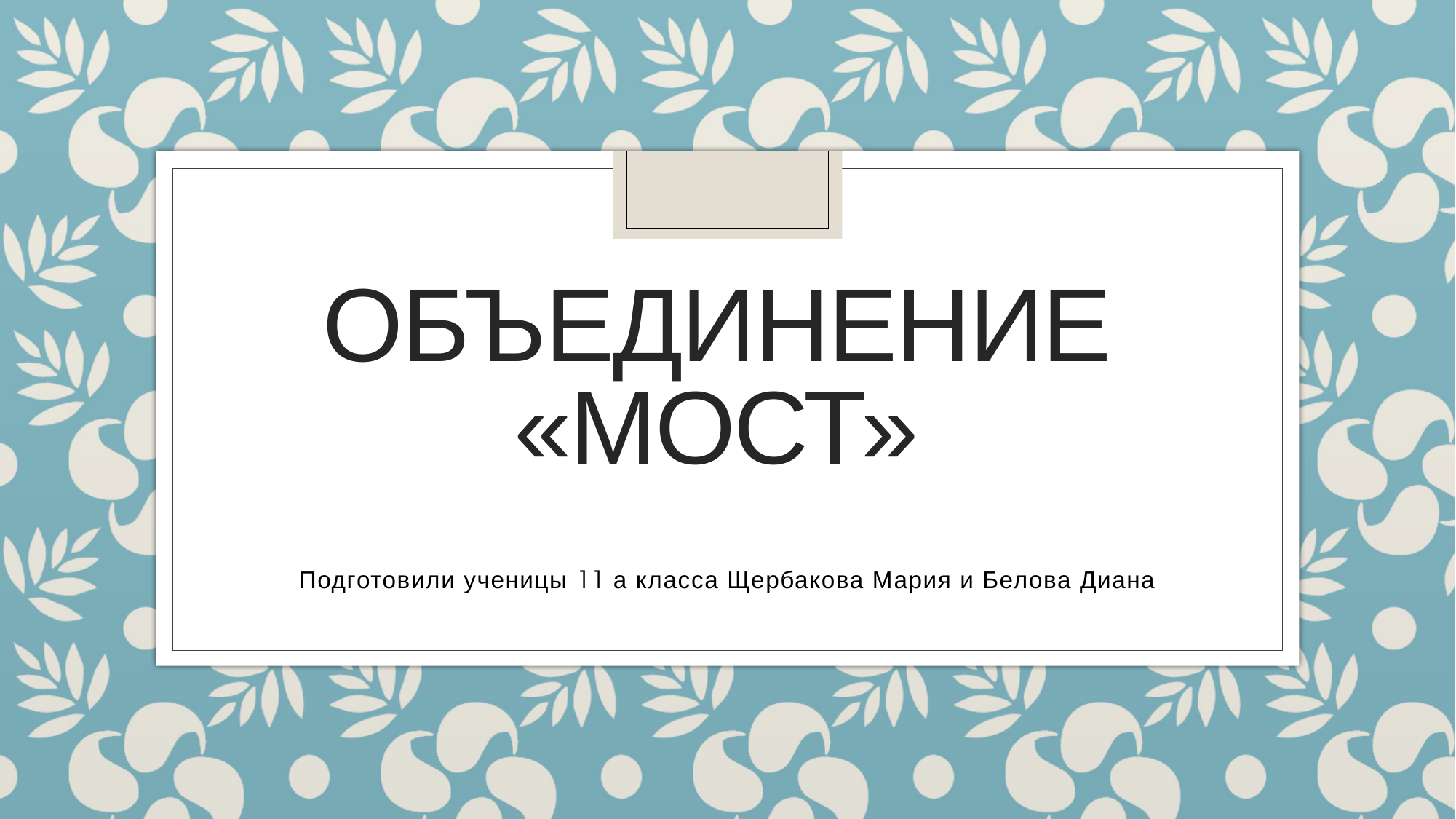

# Объединение «Мост»
Подготовили ученицы 11 а класса Щербакова Мария и Белова Диана